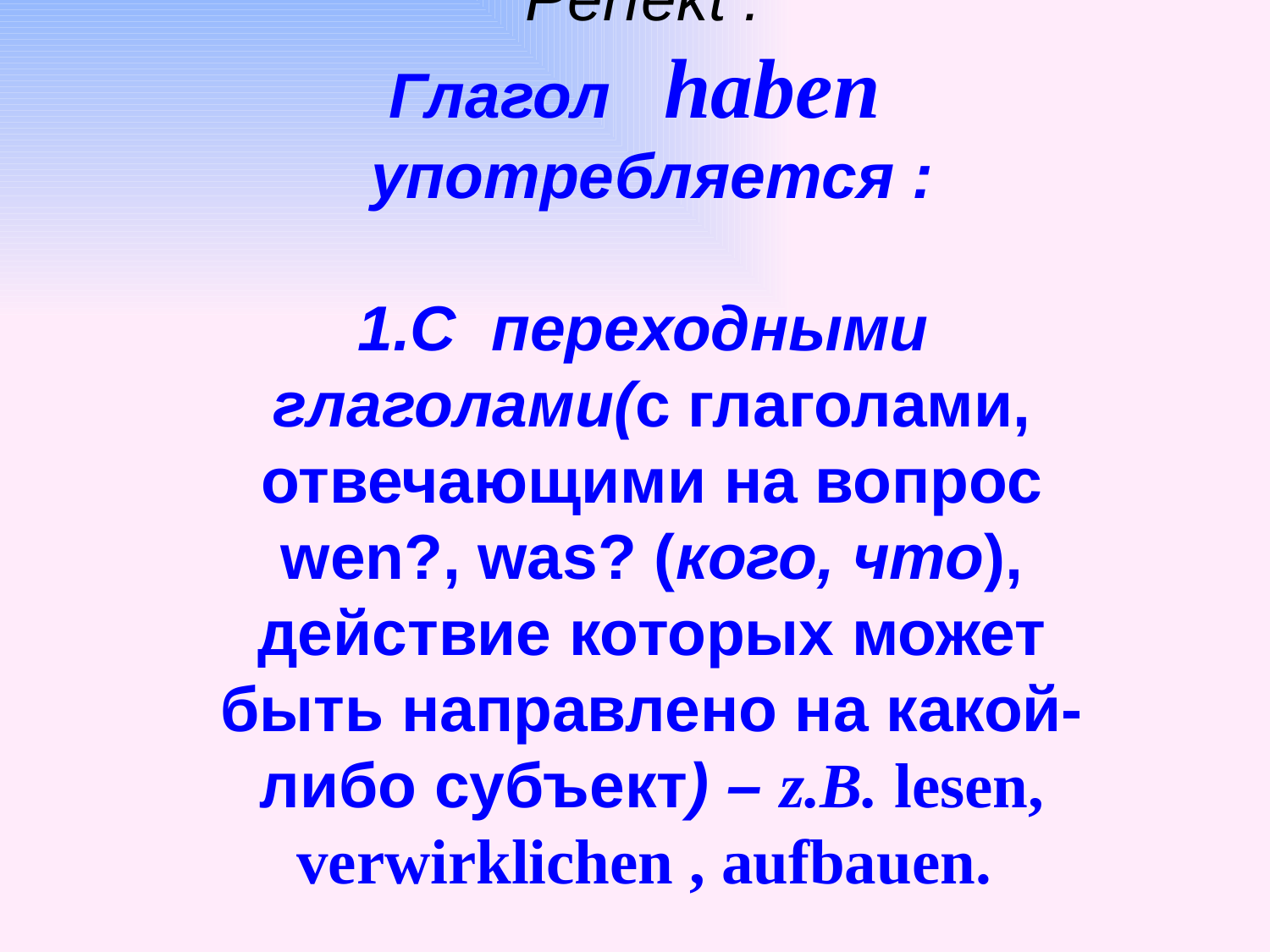

Perfekt :
Глагол   haben   употребляется :

1.С  переходными  глаголами(с глаголами, отвечающими на вопрос wen?, was? (кого, что), действие которых может быть направлено на какой-либо субъект) – z.B. lesen, verwirklichen , aufbauen.